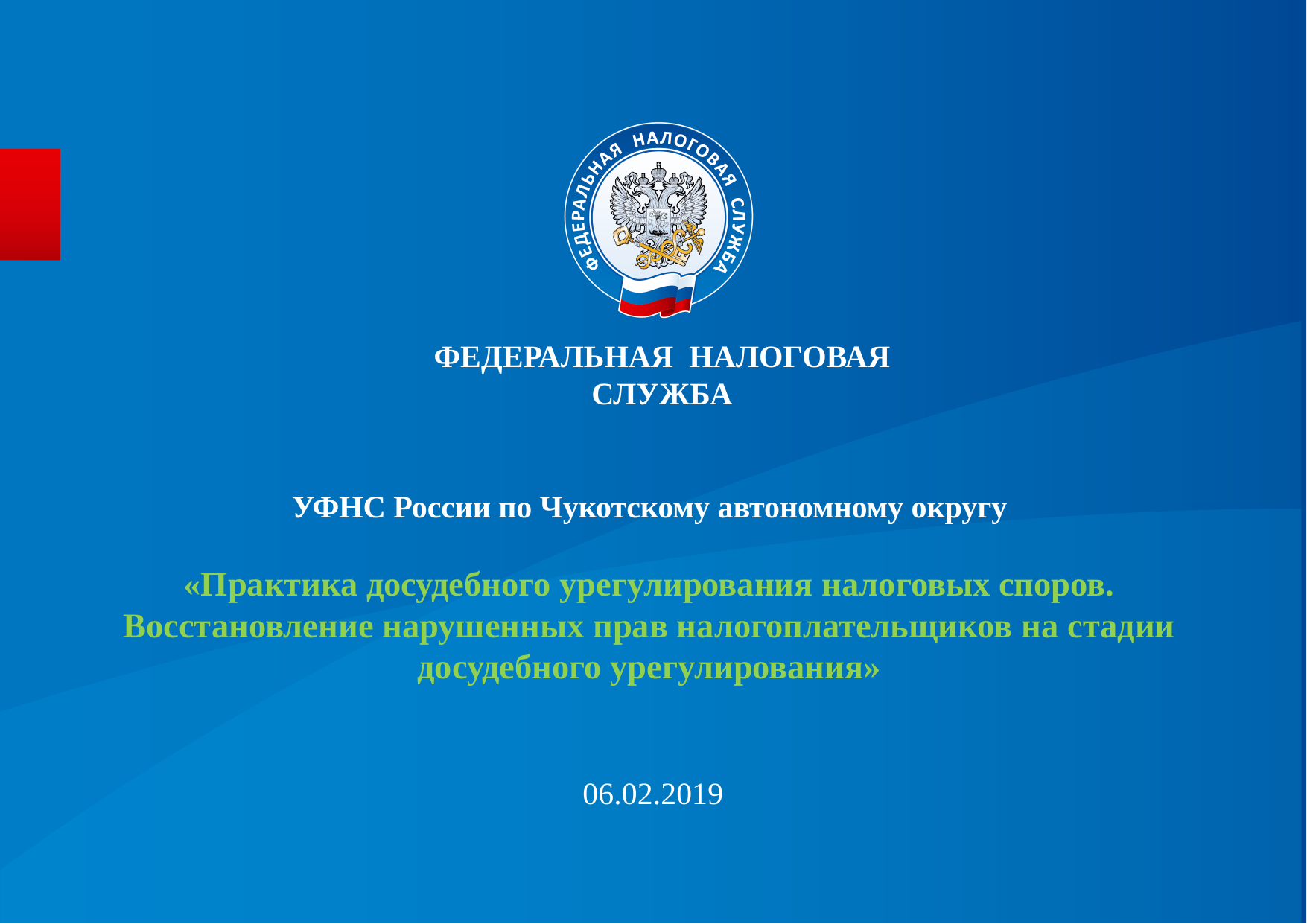

ФЕДЕРАЛЬНАЯ  НАЛОГОВАЯ СЛУЖБА
# УФНС России по Чукотскому автономному округу «Практика досудебного урегулирования налоговых споров. Восстановление нарушенных прав налогоплательщиков на стадии досудебного урегулирования»
06.02.2019